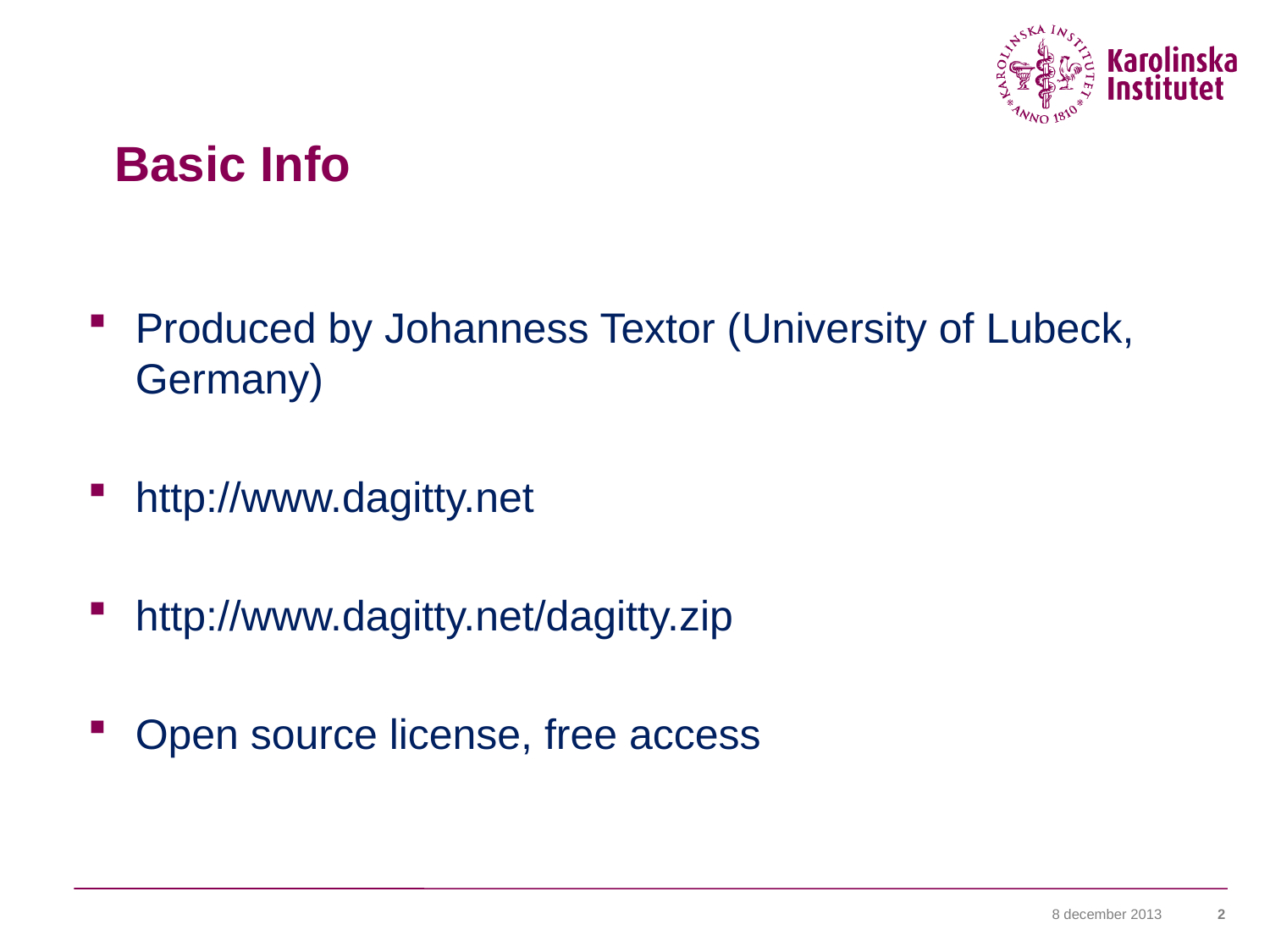

Basic Info
Produced by Johanness Textor (University of Lubeck, Germany)

http://www.dagitty.net

http://www.dagitty.net/dagitty.zip

Open source license, free access

8 december 2013
2